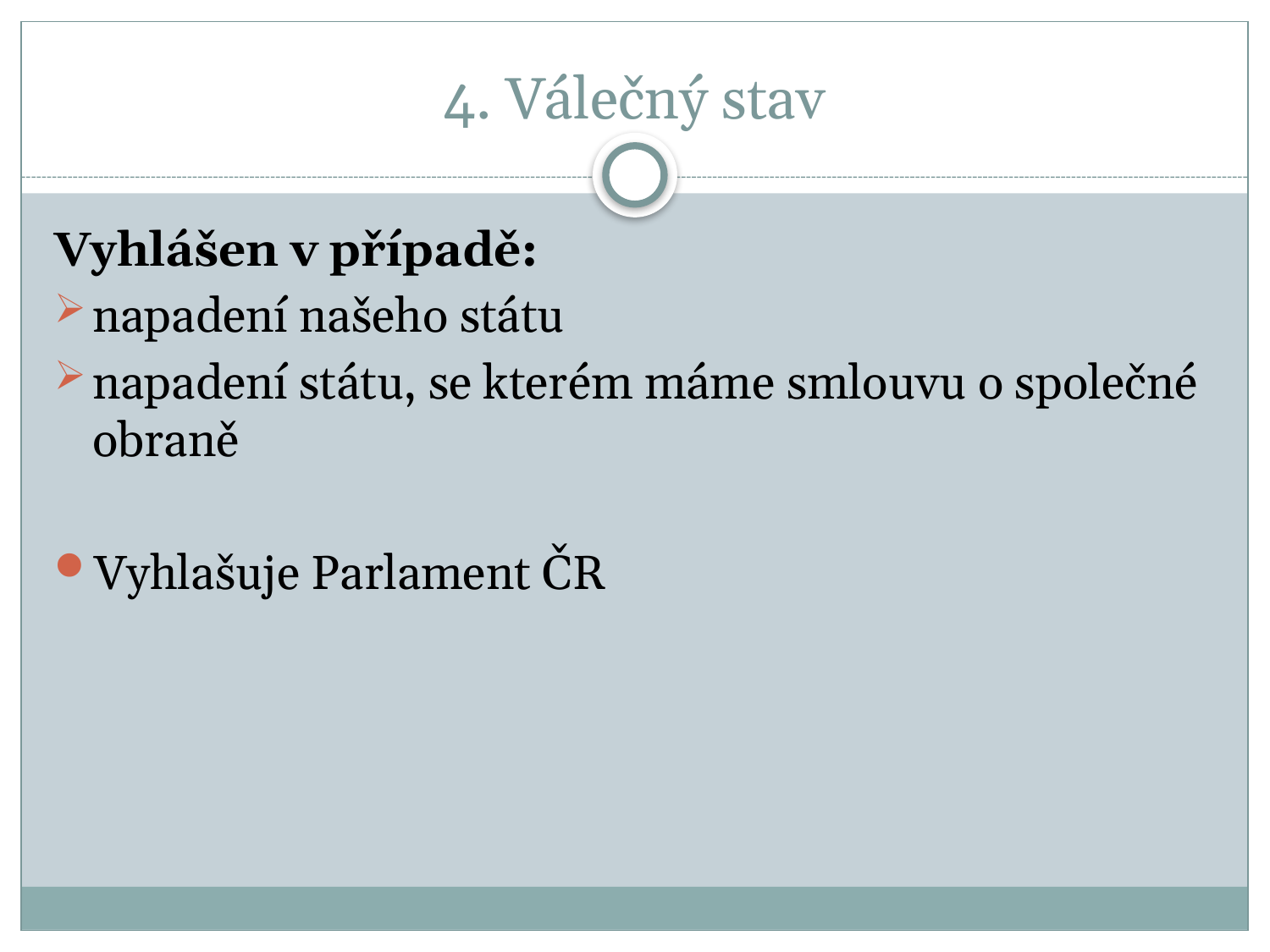

# 4. Válečný stav
Vyhlášen v případě:
napadení našeho státu
napadení státu, se kterém máme smlouvu o společné obraně

Vyhlašuje Parlament ČR